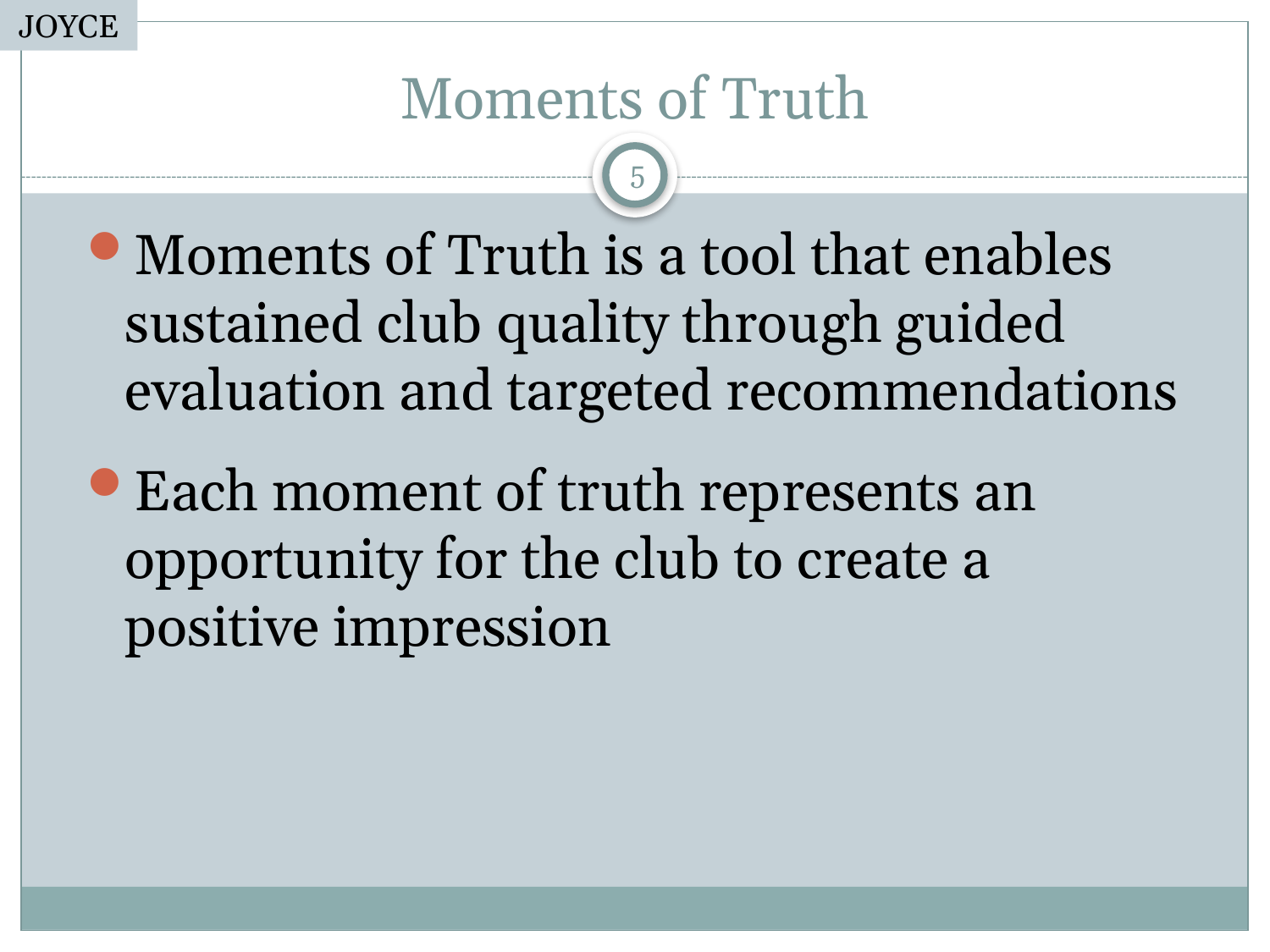

JOYCE
# Moments of Truth
5
Moments of Truth is a tool that enables sustained club quality through guided evaluation and targeted recommendations
Each moment of truth represents an opportunity for the club to create a positive impression